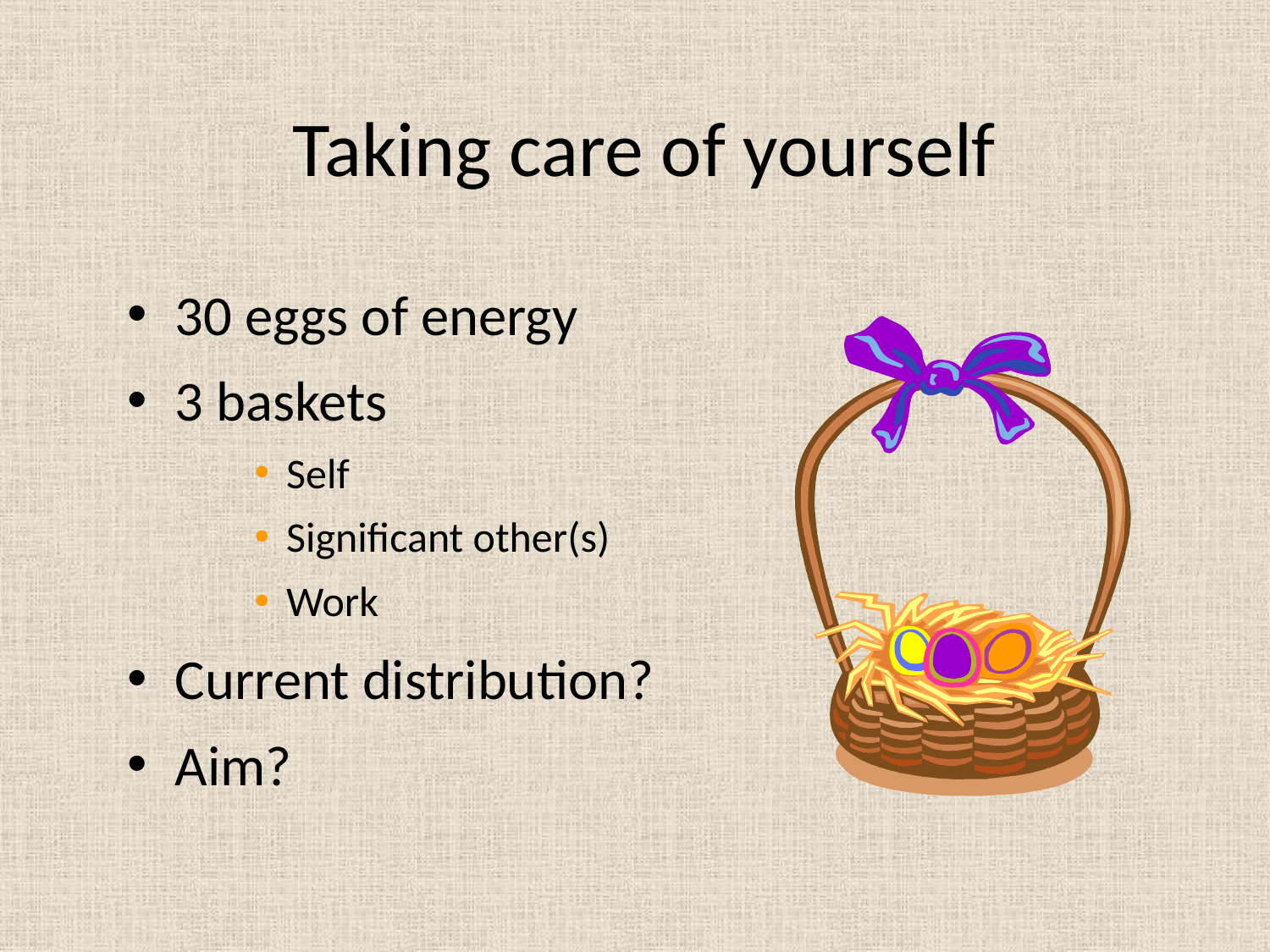

# Taking care of yourself
30 eggs of energy
3 baskets
Self
Significant other(s)
Work
Current distribution?
Aim?